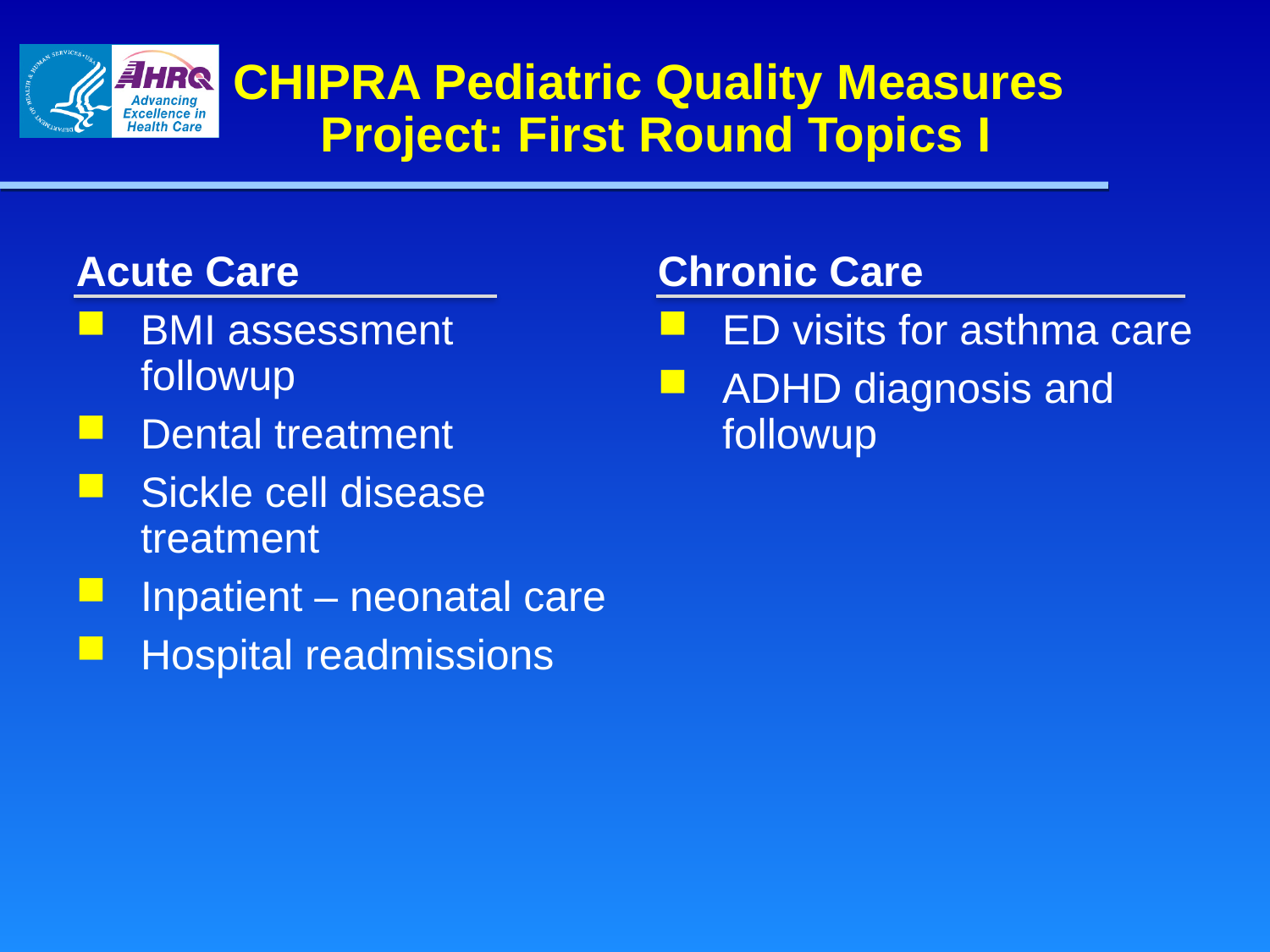

# CHIPRA Pediatric Quality Measures Project: First Round Topics I
Acute Care
Chronic Care
BMI assessment followup
Dental treatment
Sickle cell disease treatment
Inpatient – neonatal care
Hospital readmissions
ED visits for asthma care
ADHD diagnosis and followup